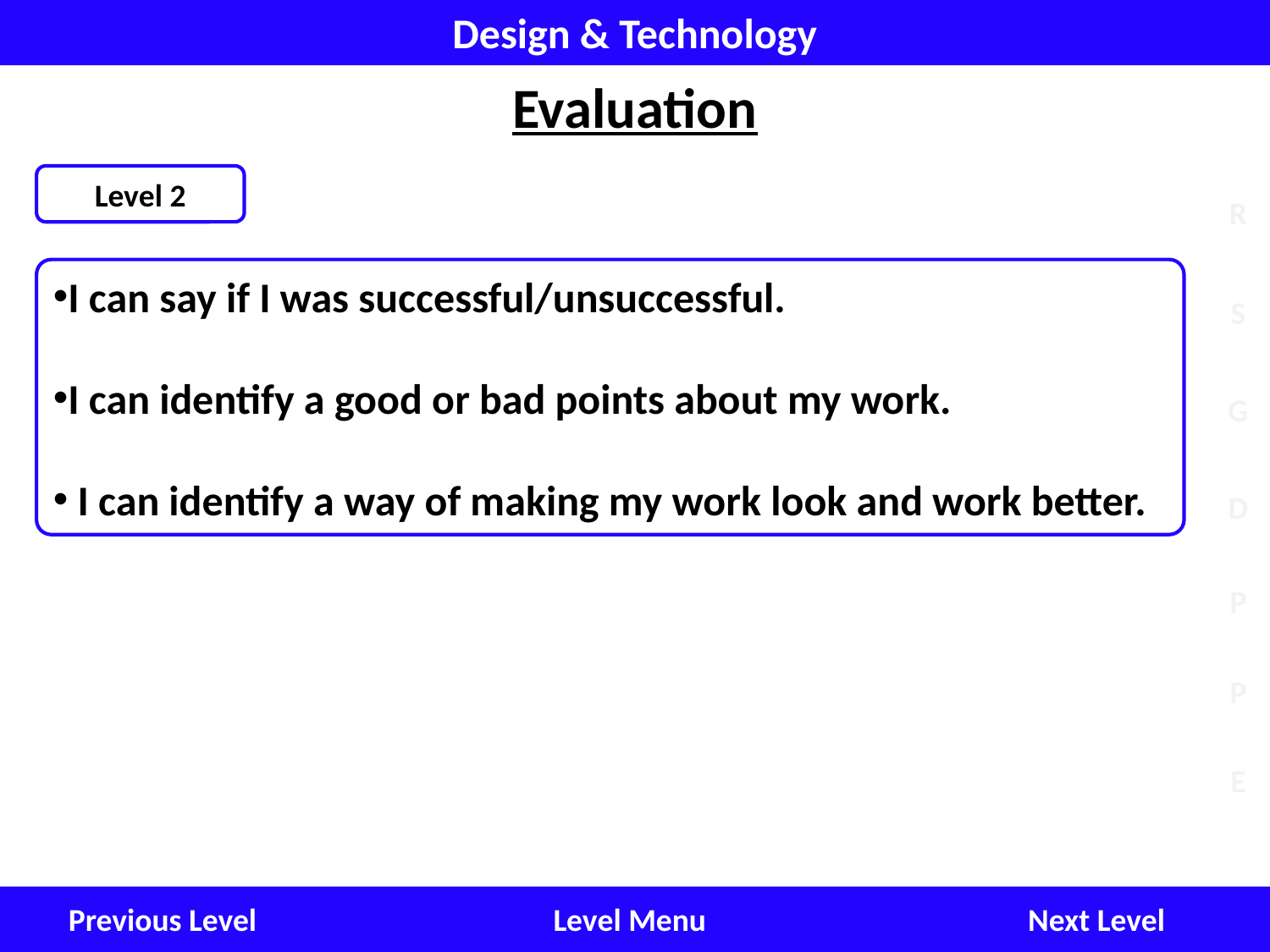

Design & Technology
Evaluation
Level 2
I can say if I was successful/unsuccessful.

I can identify a good or bad points about my work.

 I can identify a way of making my work look and work better.

Next Level
Level Menu
Previous Level